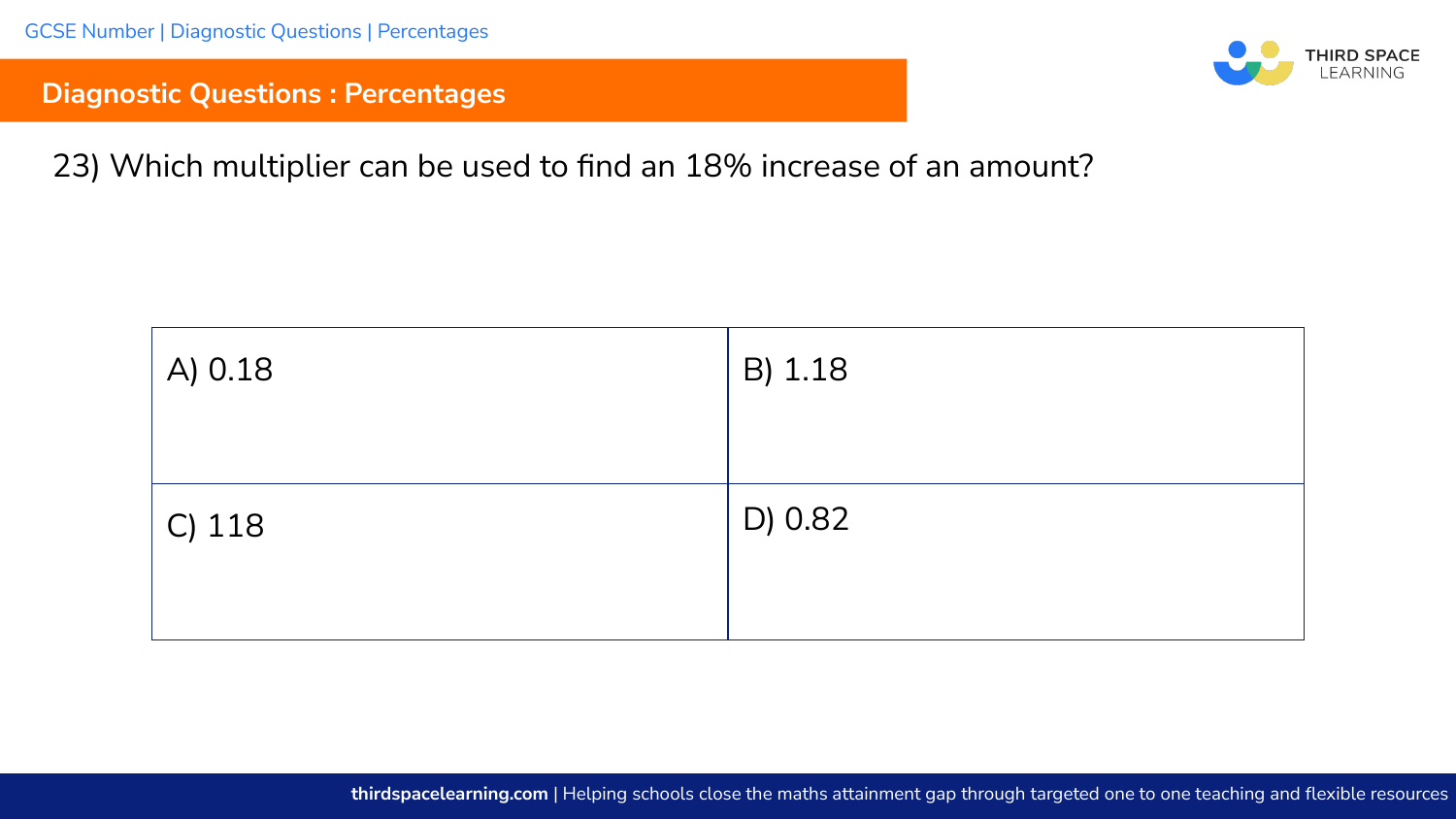

Diagnostic Questions : Percentages
| 23) Which multiplier can be used to find an 18% increase of an amount? |
| --- |
| A) 0.18 | B) 1.18 |
| --- | --- |
| C) 118 | D) 0.82 |